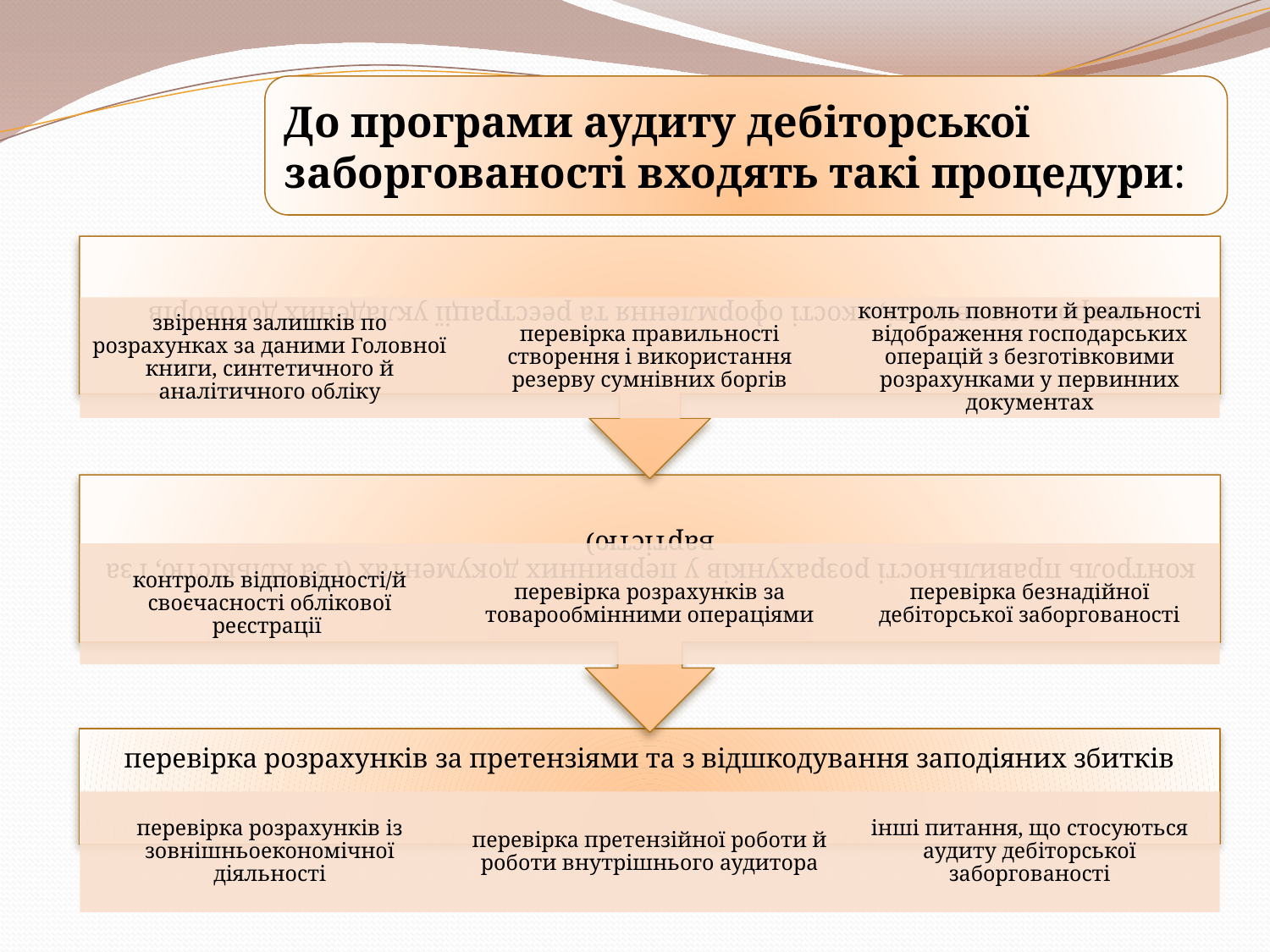

До програми аудиту дебіторської заборгованості входять такі процедури:
перевірка розрахунків за претензіями та з відшкодування заподіяних збитків
перевірка розрахунків із зовнішньоекономічної діяльності
перевірка претензійної роботи й роботи внутрішнього аудитора
інші питання, що стосуються аудиту дебіторської заборгованості
контроль правильності розрахунків у первинних документах (і за кількістю, і за вартістю)
контроль відповідності/й своєчасності облікової реєстрації
перевірка розрахунків за товарообмінними операціями
перевірка безнадійної дебіторської заборгованості
контроль наявності, якості оформлення та реєстрації укладених договорів
звірення залишків по розрахунках за даними Головної книги, синтетичного й аналітичного обліку
перевірка правильності створення і використання резерву сумнівних боргів
контроль повноти й реальності відображення господарських операцій з безготівковими розрахунками у первинних документах